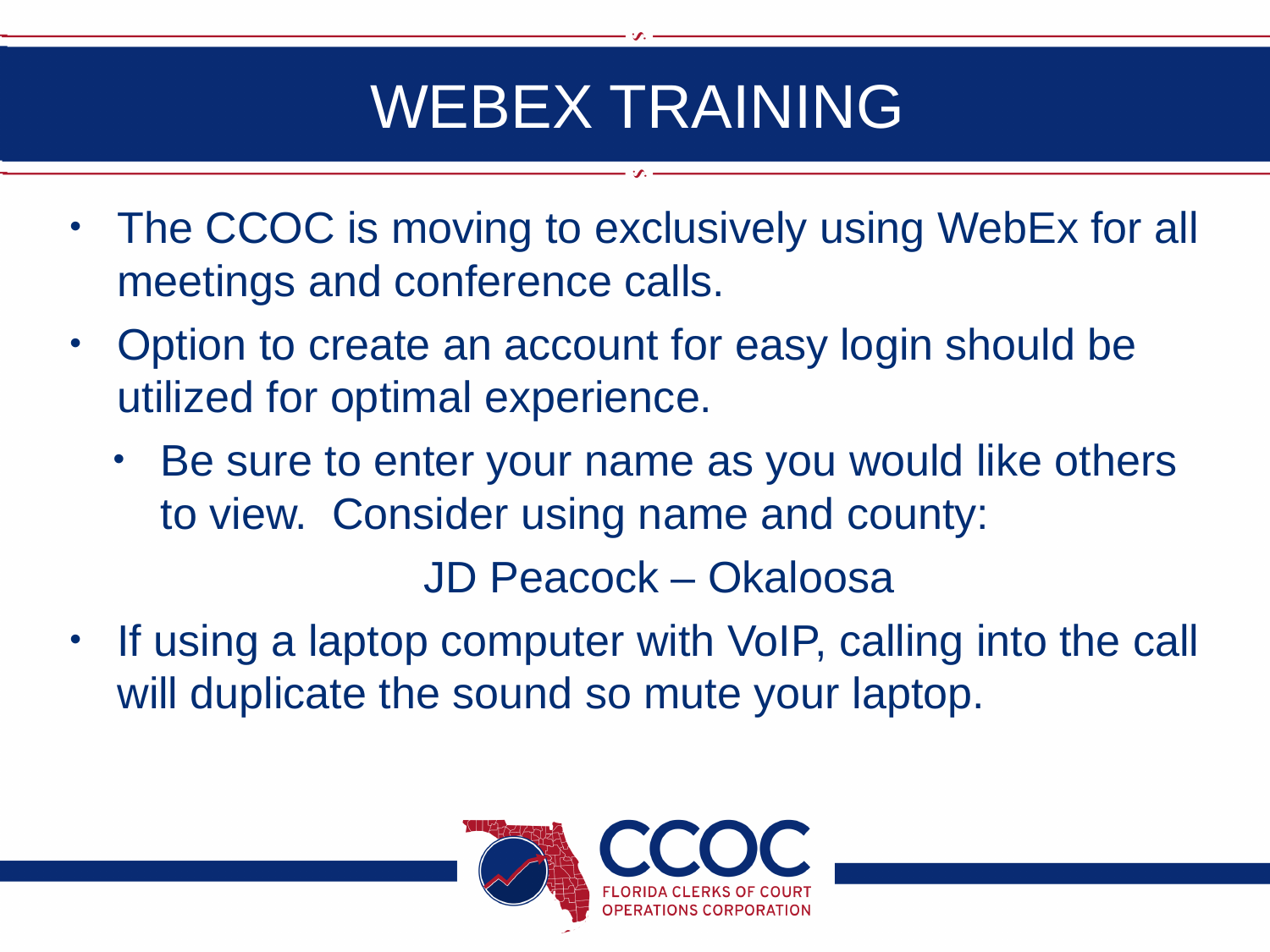

# WEBEX TRAINING
The CCOC is moving to exclusively using WebEx for all meetings and conference calls.
Option to create an account for easy login should be utilized for optimal experience.
Be sure to enter your name as you would like others to view.  Consider using name and county:
JD Peacock – Okaloosa
If using a laptop computer with VoIP, calling into the call will duplicate the sound so mute your laptop.